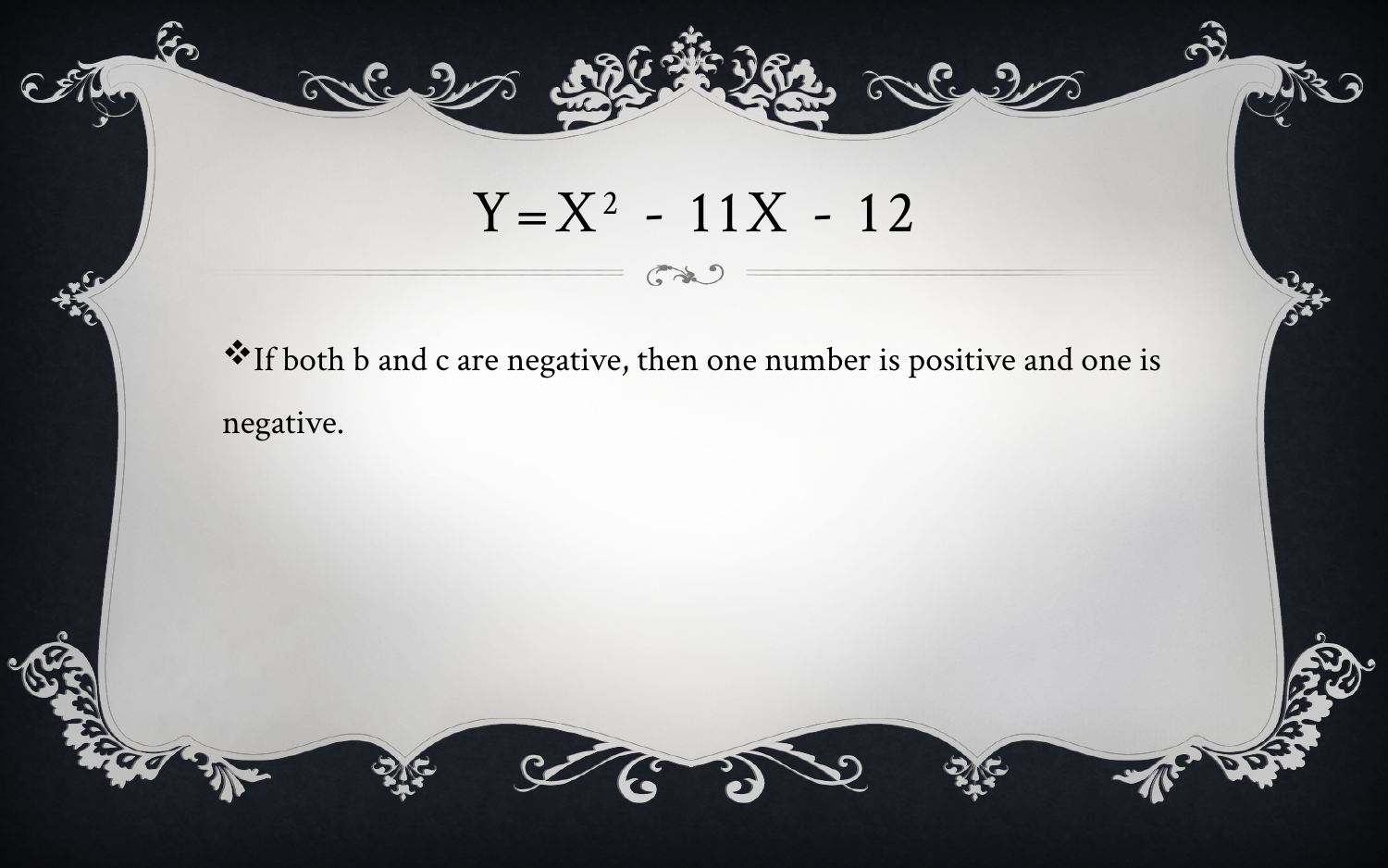

# Y=x2 - 11x - 12
If both b and c are negative, then one number is positive and one is negative.